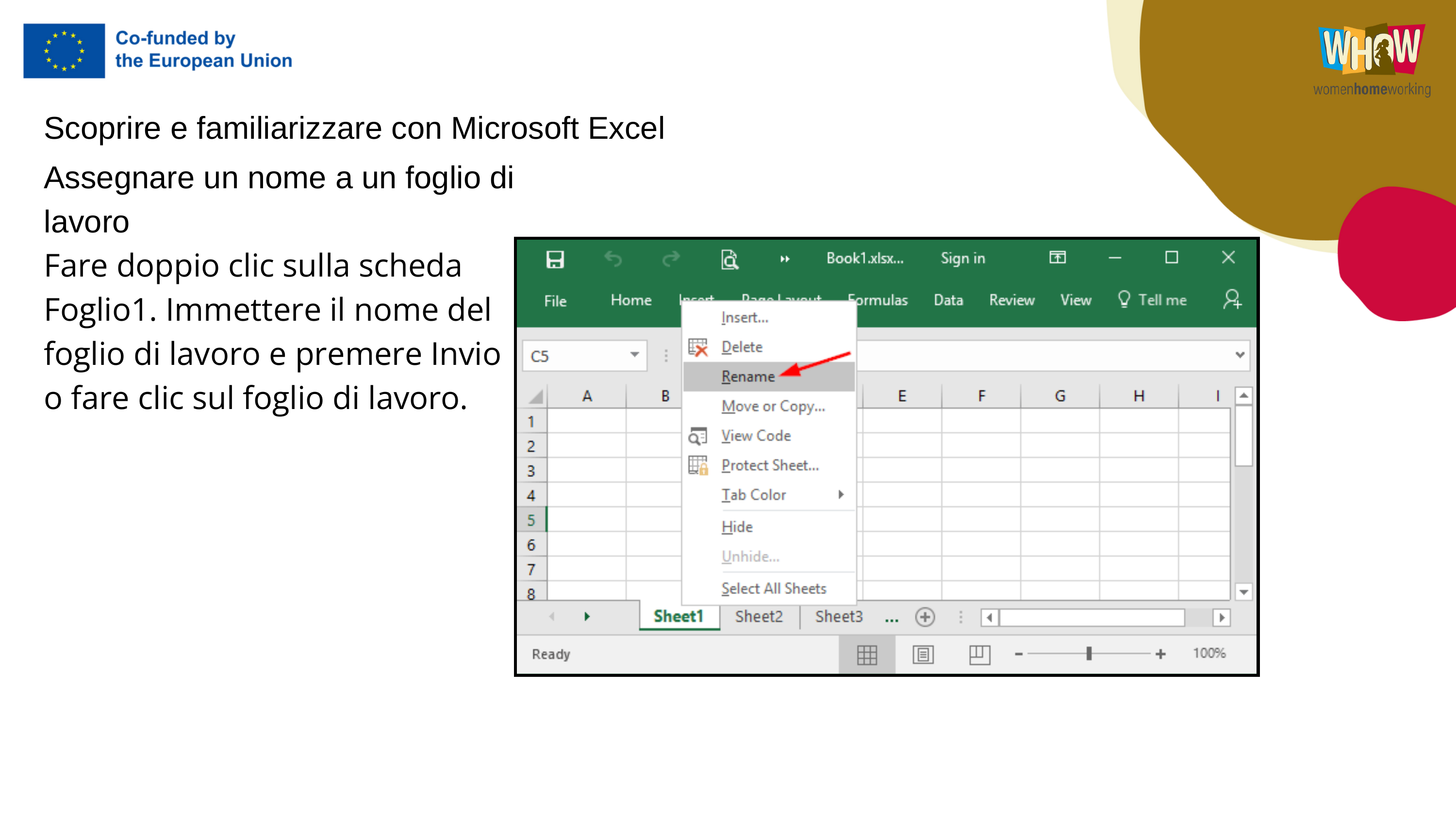

Scoprire e familiarizzare con Microsoft Excel
Assegnare un nome a un foglio di lavoro
Fare doppio clic sulla scheda Foglio1. Immettere il nome del foglio di lavoro e premere Invio o fare clic sul foglio di lavoro.